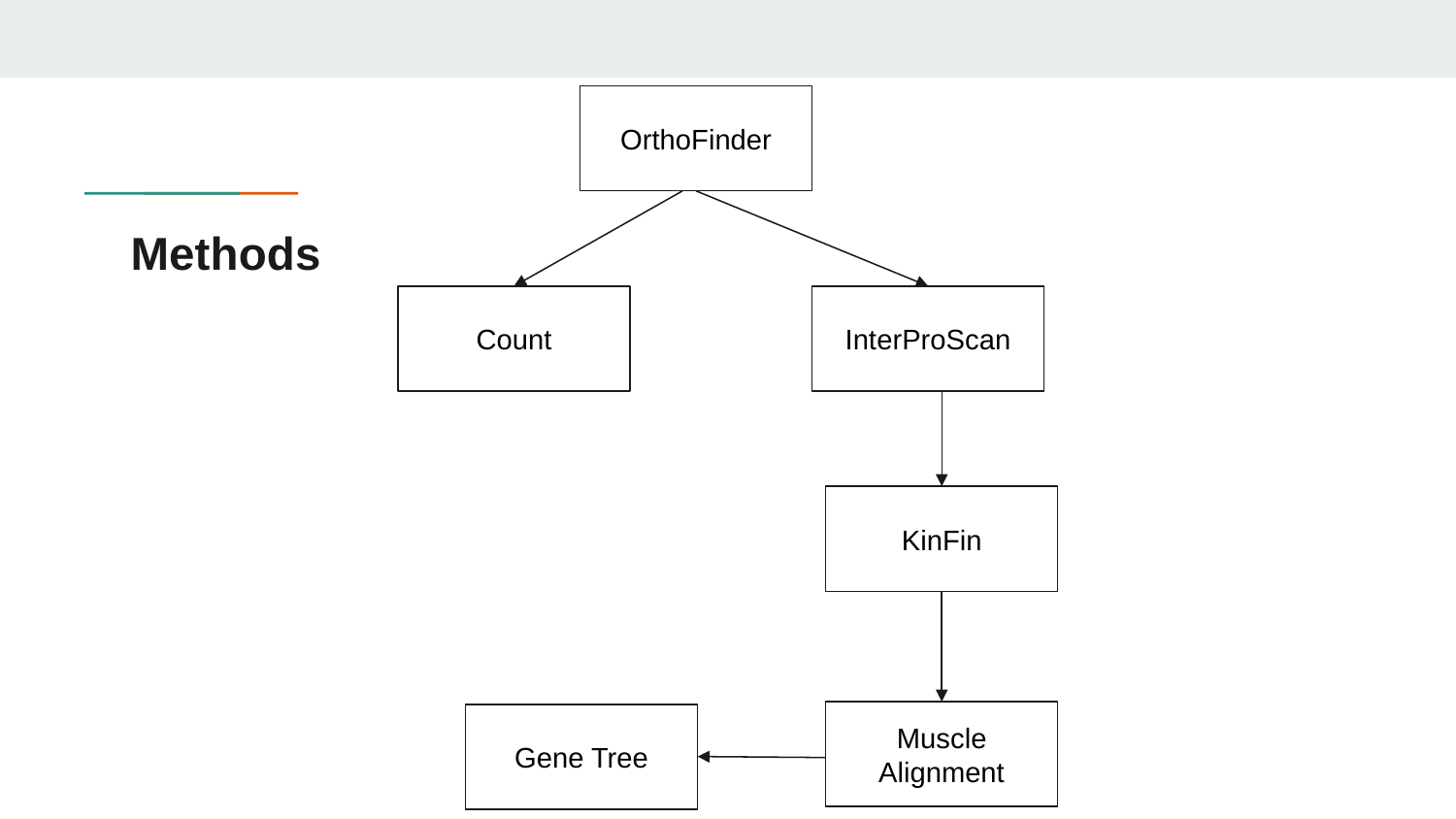

OrthoFinder
# Methods
Count
InterProScan
KinFin
Muscle Alignment
Gene Tree